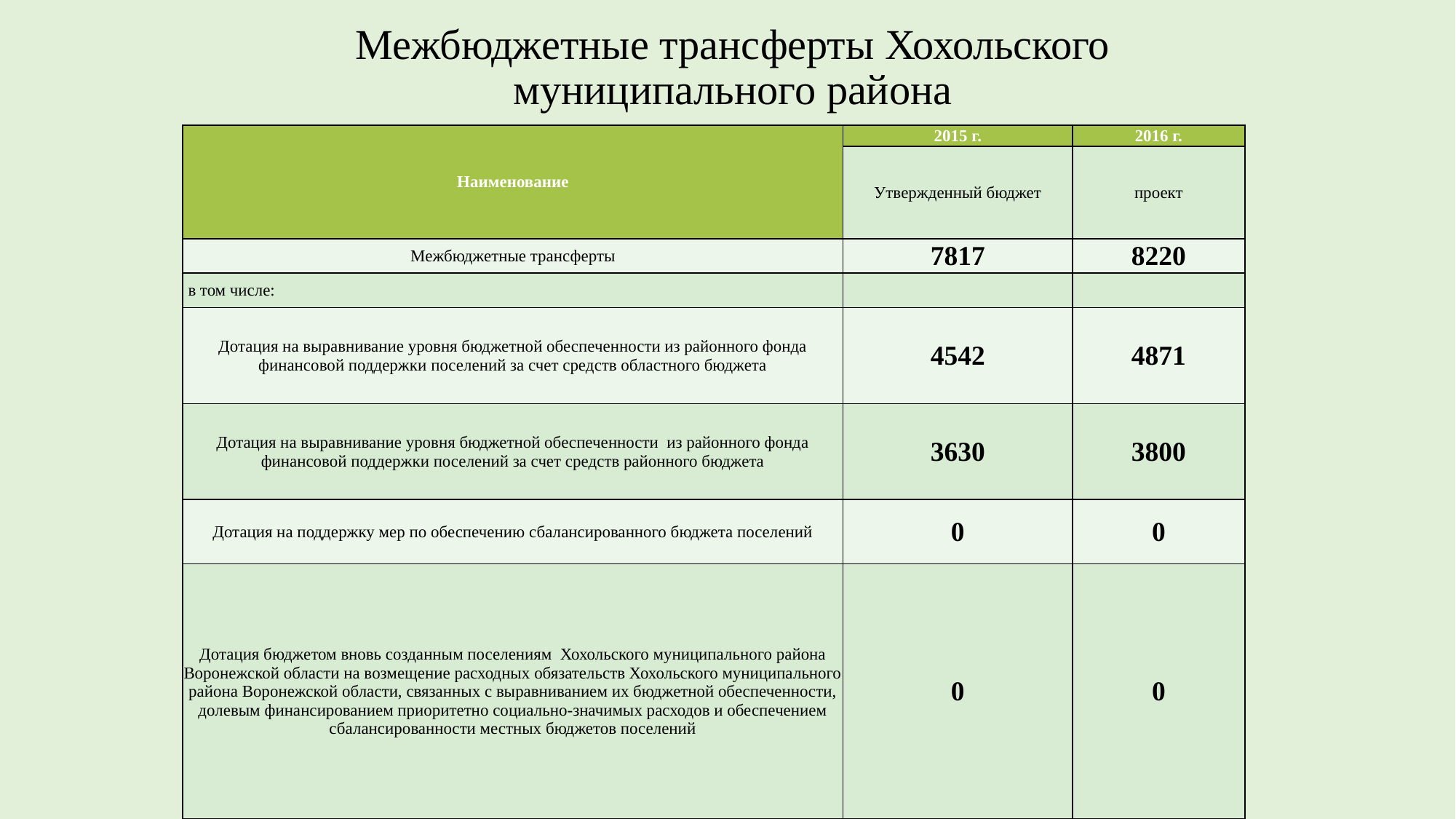

# Межбюджетные трансферты Хохольского муниципального района
| Наименование | 2015 г. | 2016 г. |
| --- | --- | --- |
|  | Утвержденный бюджет | проект |
| Межбюджетные трансферты | 7817 | 8220 |
| в том числе: |  |  |
| Дотация на выравнивание уровня бюджетной обеспеченности из районного фонда финансовой поддержки поселений за счет средств областного бюджета | 4542 | 4871 |
| Дотация на выравнивание уровня бюджетной обеспеченности из районного фонда финансовой поддержки поселений за счет средств районного бюджета | 3630 | 3800 |
| Дотация на поддержку мер по обеспечению сбалансированного бюджета поселений | 0 | 0 |
| Дотация бюджетом вновь созданным поселениям Хохольского муниципального района Воронежской области на возмещение расходных обязательств Хохольского муниципального района Воронежской области, связанных с выравниванием их бюджетной обеспеченности, долевым финансированием приоритетно социально-значимых расходов и обеспечением сбалансированности местных бюджетов поселений | 0 | 0 |